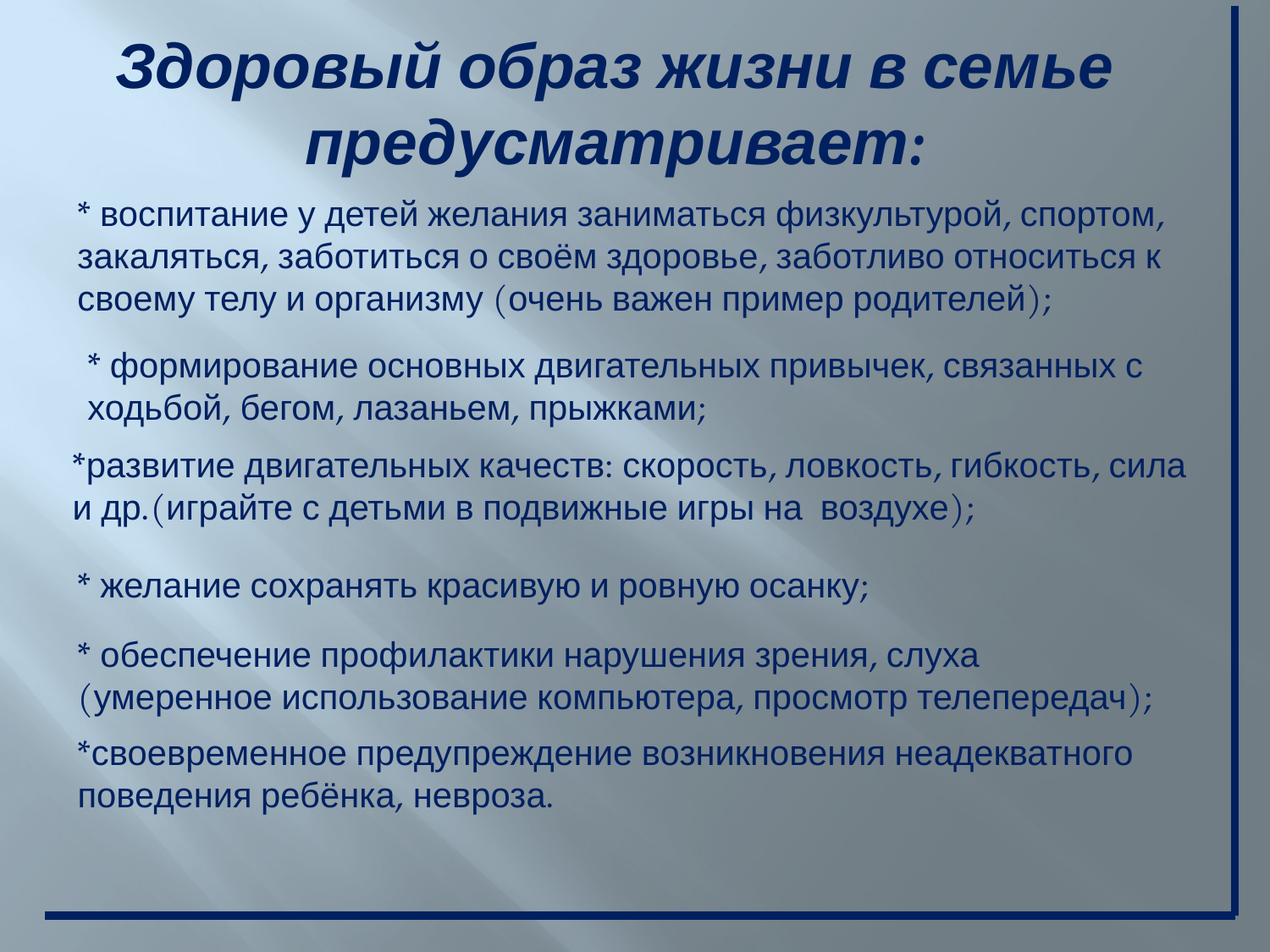

Здоровый образ жизни в семье предусматривает:
* воспитание у детей желания заниматься физкультурой, спортом, закаляться, заботиться о своём здоровье, заботливо относиться к своему телу и организму (очень важен пример родителей);
* формирование основных двигательных привычек, связанных с ходьбой, бегом, лазаньем, прыжками;
*развитие двигательных качеств: скорость, ловкость, гибкость, сила и др.(играйте с детьми в подвижные игры на  воздухе);

* желание сохранять красивую и ровную осанку;
* обеспечение профилактики нарушения зрения, слуха (умеренное использование компьютера, просмотр телепередач);
*своевременное предупреждение возникновения неадекватного поведения ребёнка, невроза.